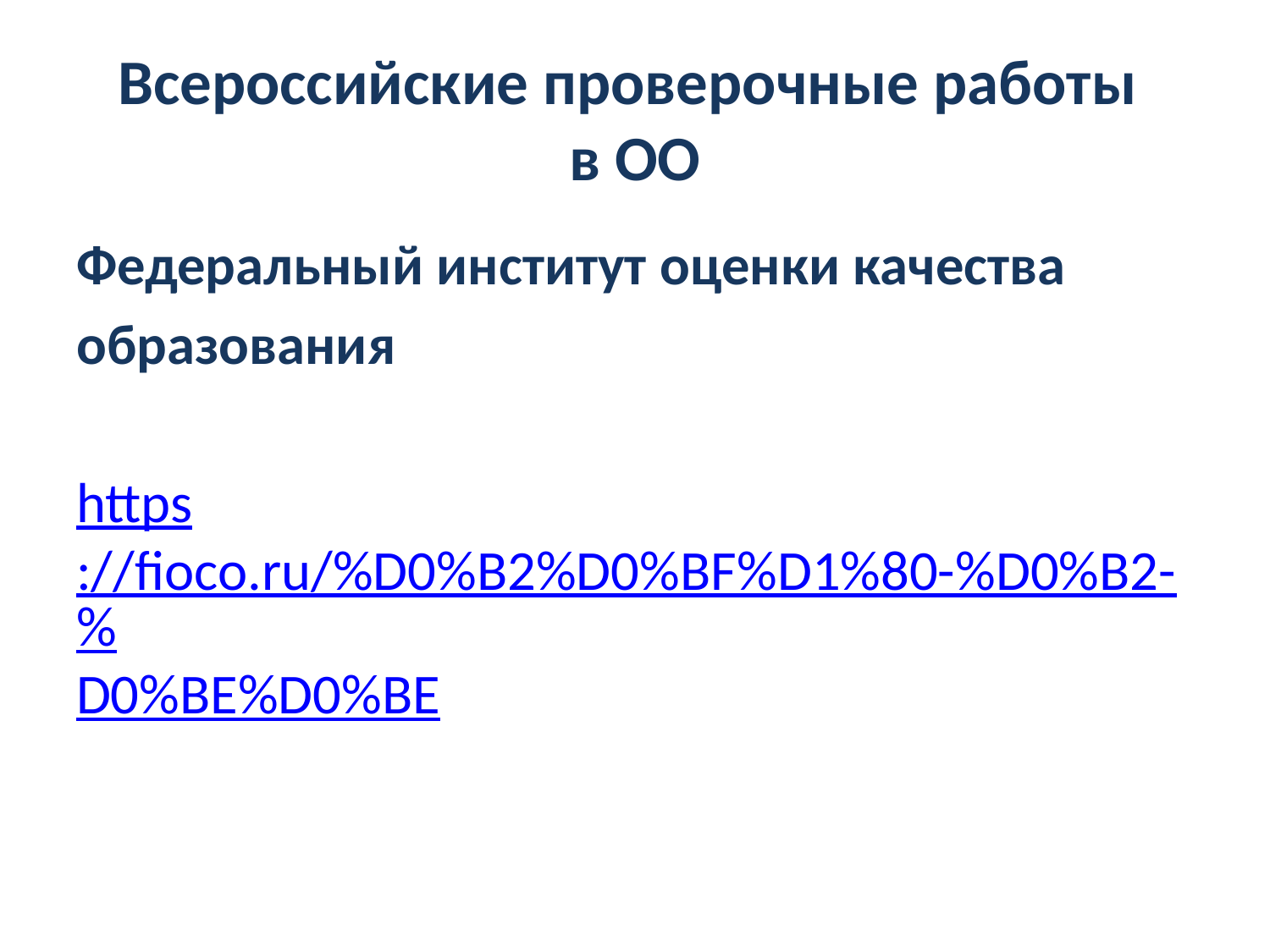

# Всероссийские проверочные работы в ОО
Федеральный институт оценки качества
образования

https://fioco.ru/%D0%B2%D0%BF%D1%80-%D0%B2-%D0%BE%D0%BE